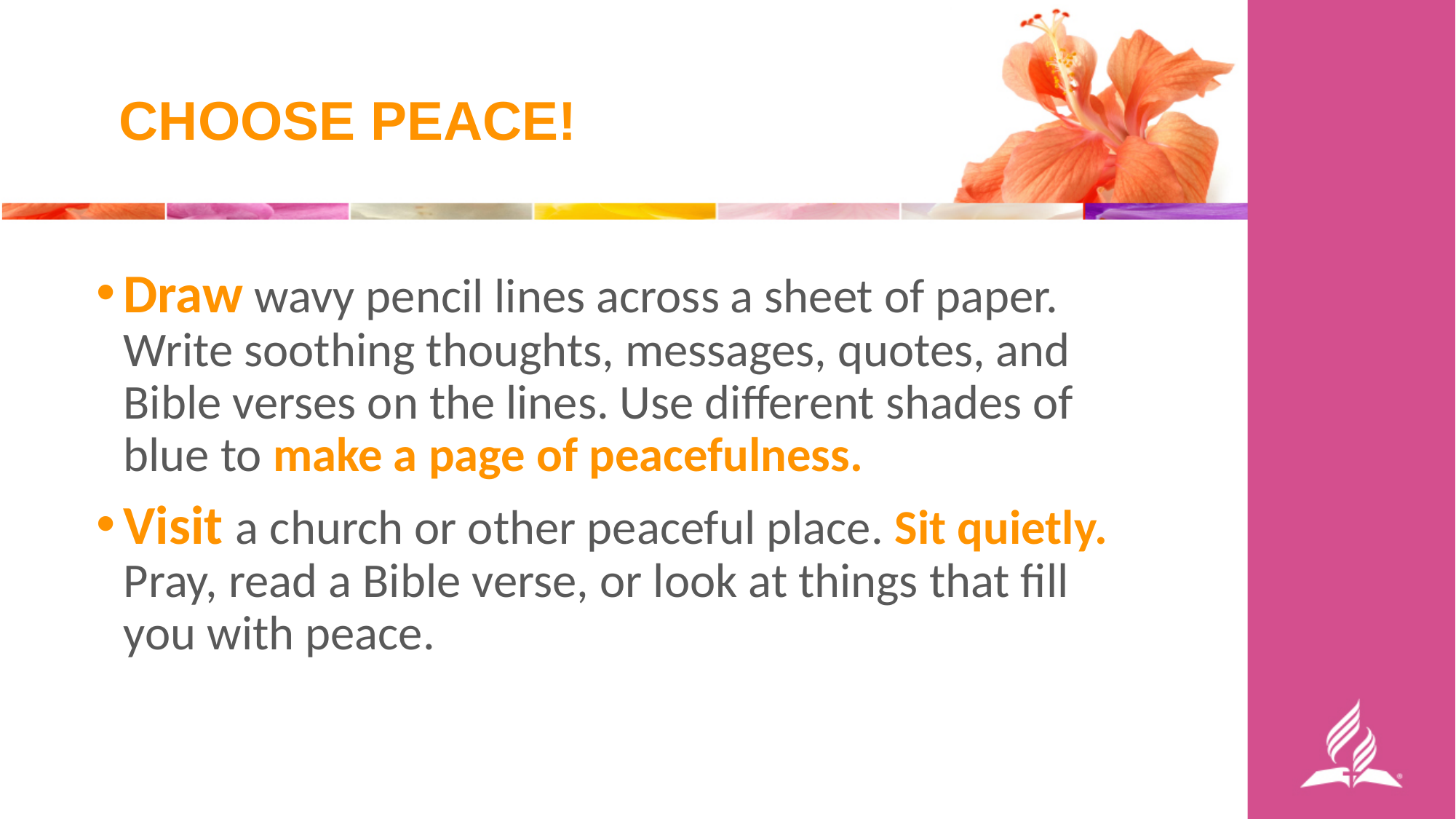

CHOOSE PEACE!
Draw wavy pencil lines across a sheet of paper. Write soothing thoughts, messages, quotes, and Bible verses on the lines. Use different shades of blue to make a page of peacefulness.
Visit a church or other peaceful place. Sit quietly. Pray, read a Bible verse, or look at things that fill you with peace.